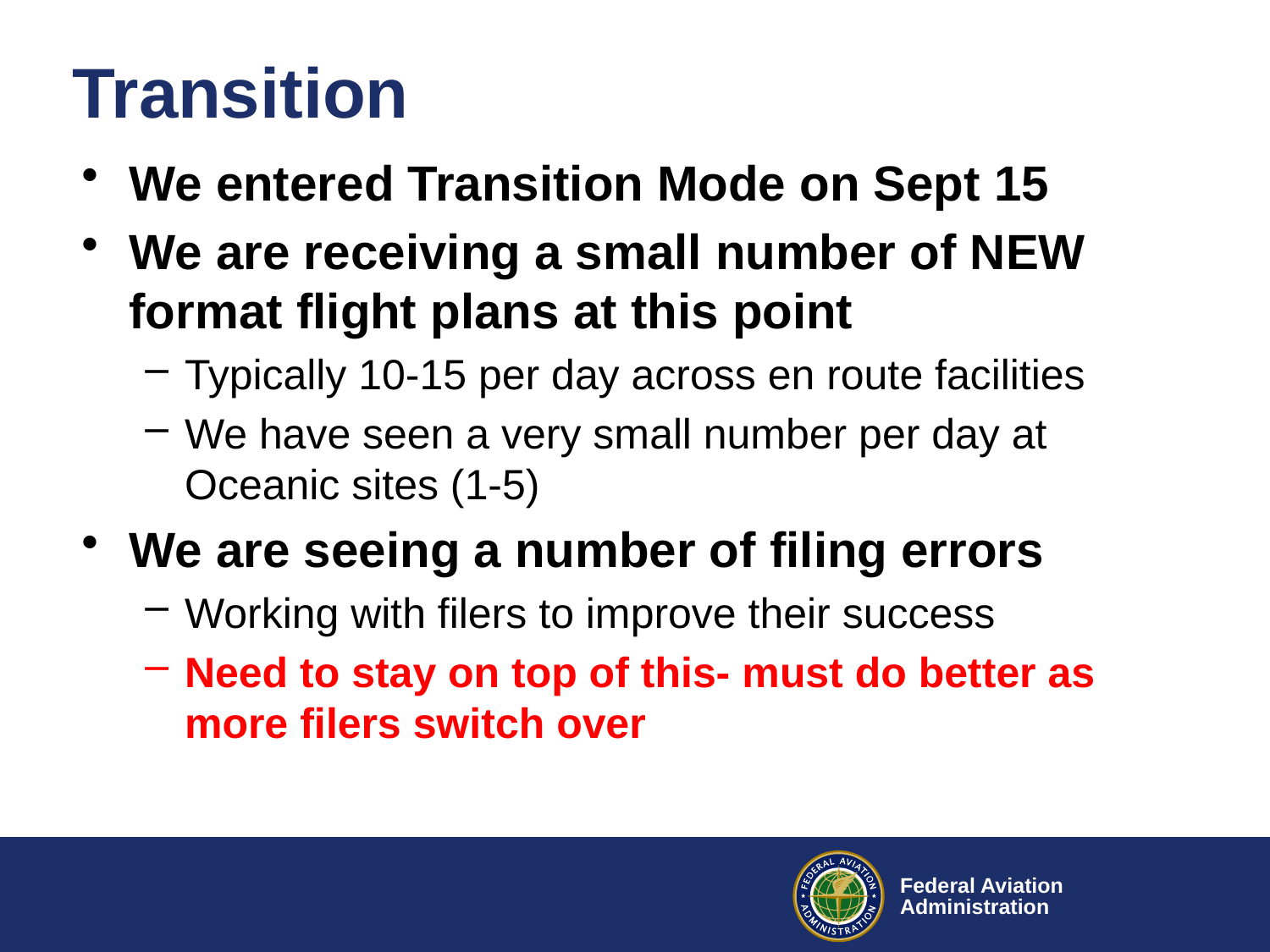

# Transition
We entered Transition Mode on Sept 15
We are receiving a small number of NEW format flight plans at this point
Typically 10-15 per day across en route facilities
We have seen a very small number per day at Oceanic sites (1-5)
We are seeing a number of filing errors
Working with filers to improve their success
Need to stay on top of this- must do better as more filers switch over